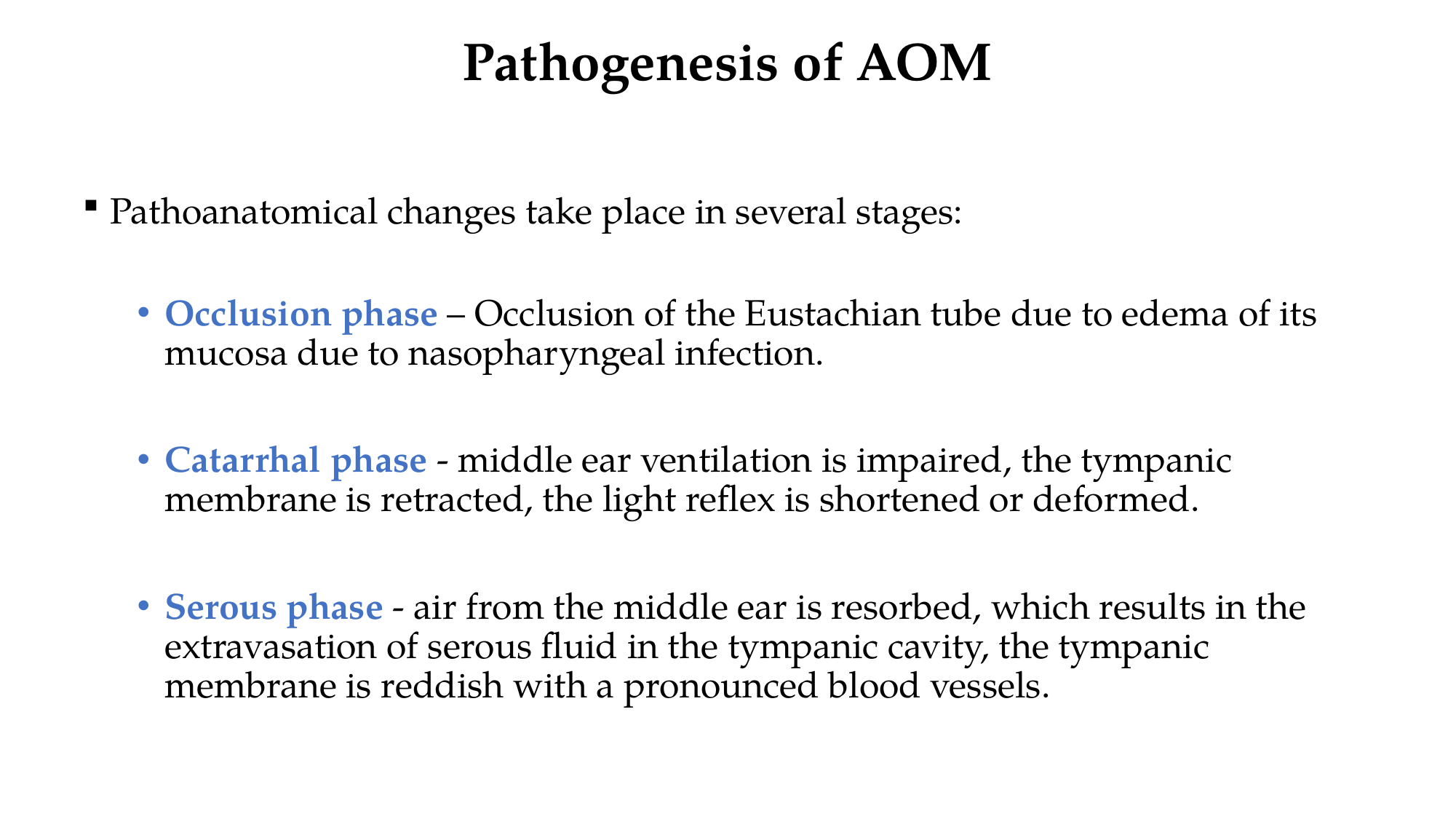

Pathogenesis of AOM
Pathoanatomical changes take place in several stages:

Occlusion phase – Occlusion of the Eustachian tube due to edema of its mucosa due to nasopharyngeal infection.

Catarrhal phase - middle ear ventilation is impaired, the tympanic membrane is retracted, the light reflex is shortened or deformed.

Serous phase - air from the middle ear is resorbed, which results in the extravasation of serous fluid in the tympanic cavity, the tympanic membrane is reddish with a pronounced blood vessels.